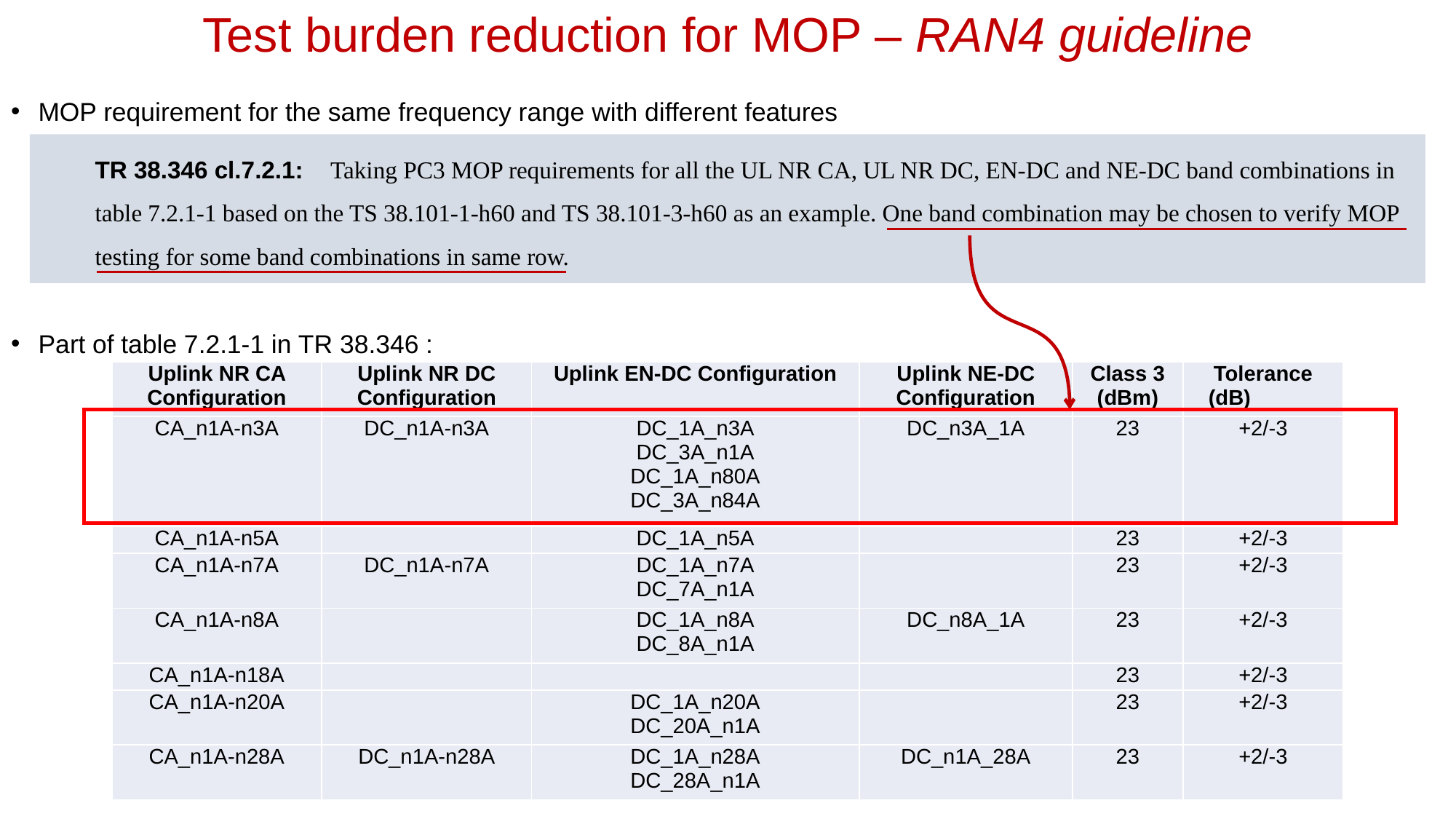

# Test burden reduction for MOP – RAN4 guideline
MOP requirement for the same frequency range with different features

Part of table 7.2.1-1 in TR 38.346 :
TR 38.346 cl.7.2.1:    Taking PC3 MOP requirements for all the UL NR CA, UL NR DC, EN-DC and NE-DC band combinations in table 7.2.1-1 based on the TS 38.101-1-h60 and TS 38.101-3-h60 as an example. One band combination may be chosen to verify MOP testing for some band combinations in same row.
| Uplink NR CA Configuration | Uplink NR DC Configuration | Uplink EN-DC Configuration | Uplink NE-DC Configuration | Class 3 (dBm) | Tolerance (dB) |
| --- | --- | --- | --- | --- | --- |
| CA\_n1A-n3A | DC\_n1A-n3A | DC\_1A\_n3A DC\_3A\_n1A DC\_1A\_n80A DC\_3A\_n84A | DC\_n3A\_1A | 23 | +2/-3 |
| CA\_n1A-n5A |  | DC\_1A\_n5A |  | 23 | +2/-3 |
| CA\_n1A-n7A | DC\_n1A-n7A | DC\_1A\_n7A DC\_7A\_n1A |  | 23 | +2/-3 |
| CA\_n1A-n8A |  | DC\_1A\_n8A DC\_8A\_n1A | DC\_n8A\_1A | 23 | +2/-3 |
| CA\_n1A-n18A |  |  |  | 23 | +2/-3 |
| CA\_n1A-n20A |  | DC\_1A\_n20A DC\_20A\_n1A |  | 23 | +2/-3 |
| CA\_n1A-n28A | DC\_n1A-n28A | DC\_1A\_n28A DC\_28A\_n1A | DC\_n1A\_28A | 23 | +2/-3 |